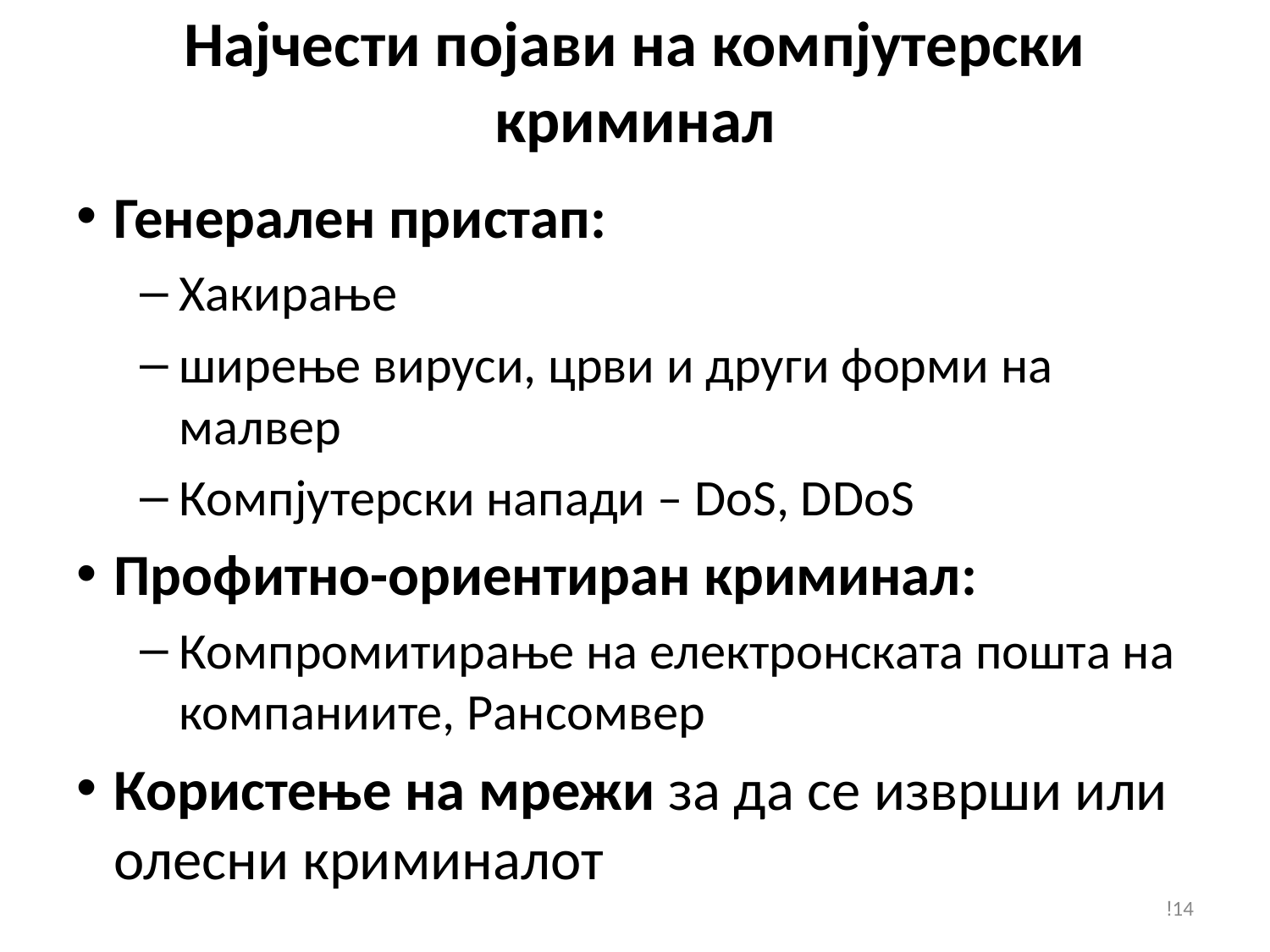

# Најчести појави на компјутерски криминал
Генерален пристап:
Хакирање
ширење вируси, црви и други форми на малвер
Компјутерски напади – DoS, DDoS
Профитно-ориентиран криминал:
Компромитирање на електронската пошта на компаниите, Рансомвер
Користење на мрежи за да се изврши или олесни криминалот
!14